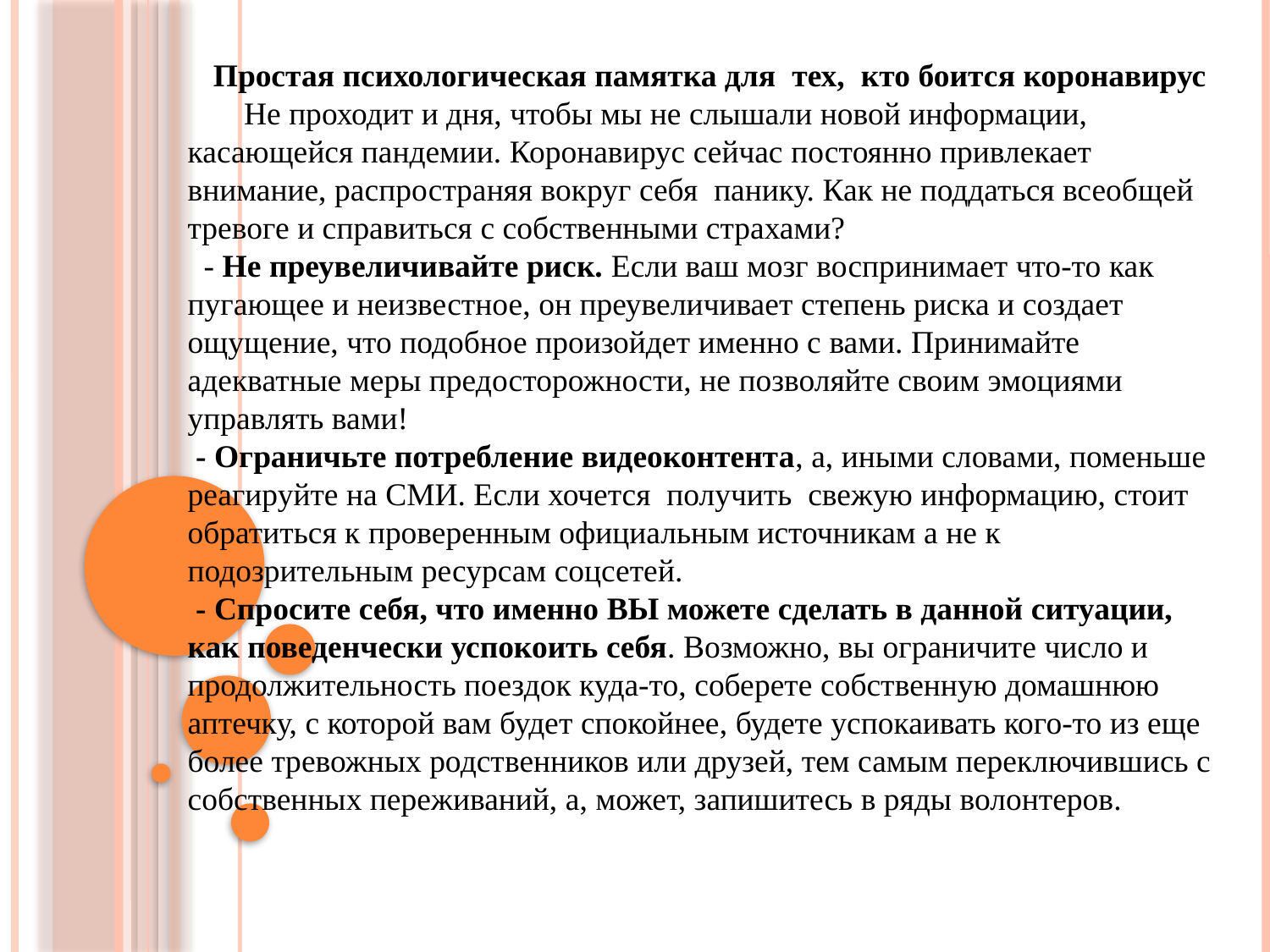

Простая психологическая памятка для  тех,  кто боится коронавирус
       Не проходит и дня, чтобы мы не слышали новой информации, касающейся пандемии. Коронавирус сейчас постоянно привлекает внимание, распространяя вокруг себя  панику. Как не поддаться всеобщей тревоге и справиться с собственными страхами?
  - Не преувеличивайте риск. Если ваш мозг воспринимает что-то как пугающее и неизвестное, он преувеличивает степень риска и создает ощущение, что подобное произойдет именно с вами. Принимайте адекватные меры предосторожности, не позволяйте своим эмоциями управлять вами!
 - Ограничьте потребление видеоконтента, а, иными словами, поменьше реагируйте на СМИ. Если хочется  получить  свежую информацию, стоит обратиться к проверенным официальным источникам а не к подозрительным ресурсам соцсетей.
 - Спросите себя, что именно ВЫ можете сделать в данной ситуации, как поведенчески успокоить себя. Возможно, вы ограничите число и продолжительность поездок куда-то, соберете собственную домашнюю аптечку, с которой вам будет спокойнее, будете успокаивать кого-то из еще более тревожных родственников или друзей, тем самым переключившись с собственных переживаний, а, может, запишитесь в ряды волонтеров.

#